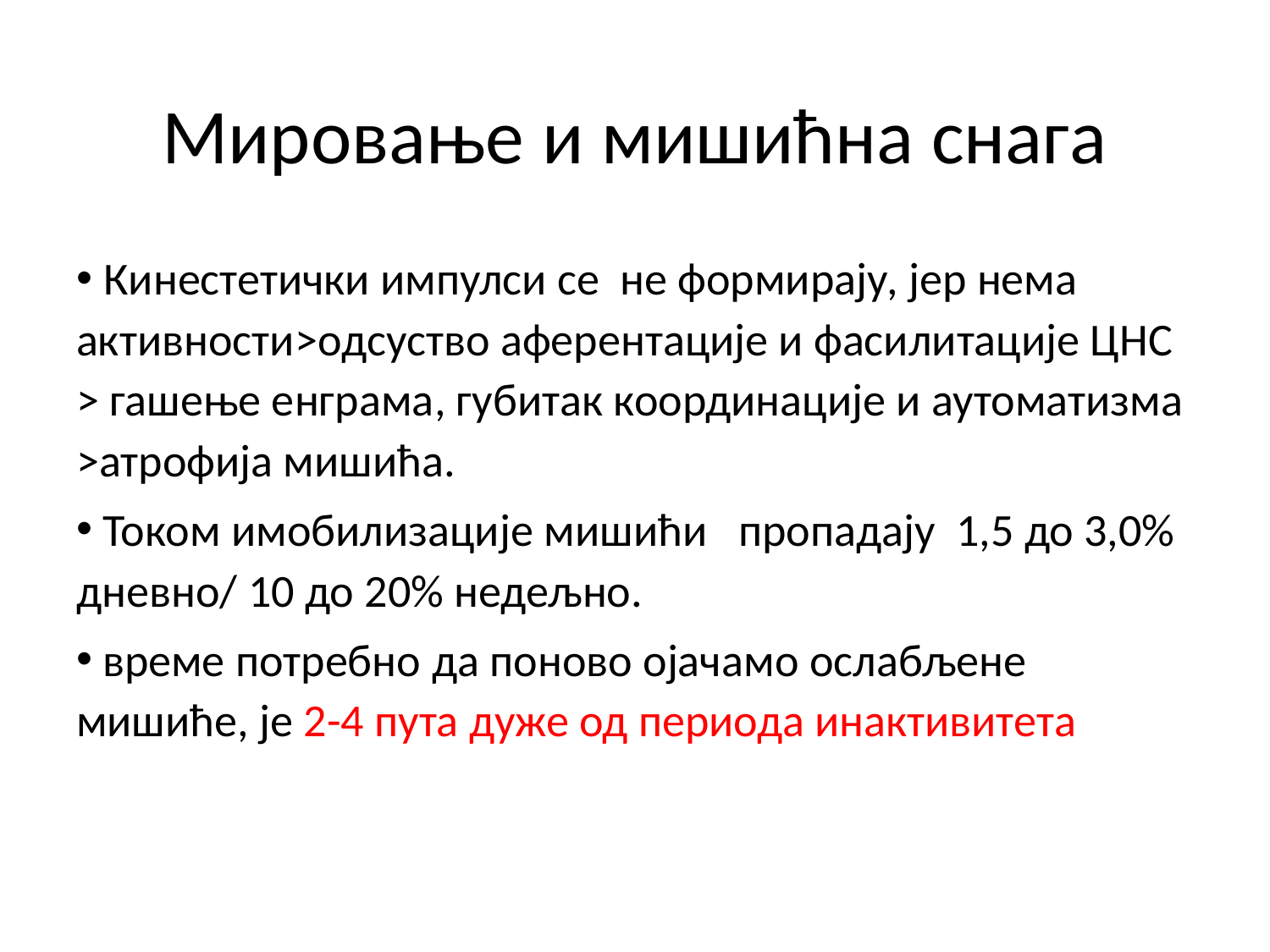

# Мировање и мишићна снага
 Кинестетички импулси се  не формирају, јер нема активности>oдсуство аферентације и фасилитације ЦНС  > гашење енграма, губитак координације и аутоматизма >атрофиja мишића.
 Toком имобилизације мишићи   пропадају  1,5 до 3,0% дневно/ 10 до 20% недељно.
 време потребно да поново ојачамо ослабљене мишиће, је 2-4 пута дуже од периода инактивитета